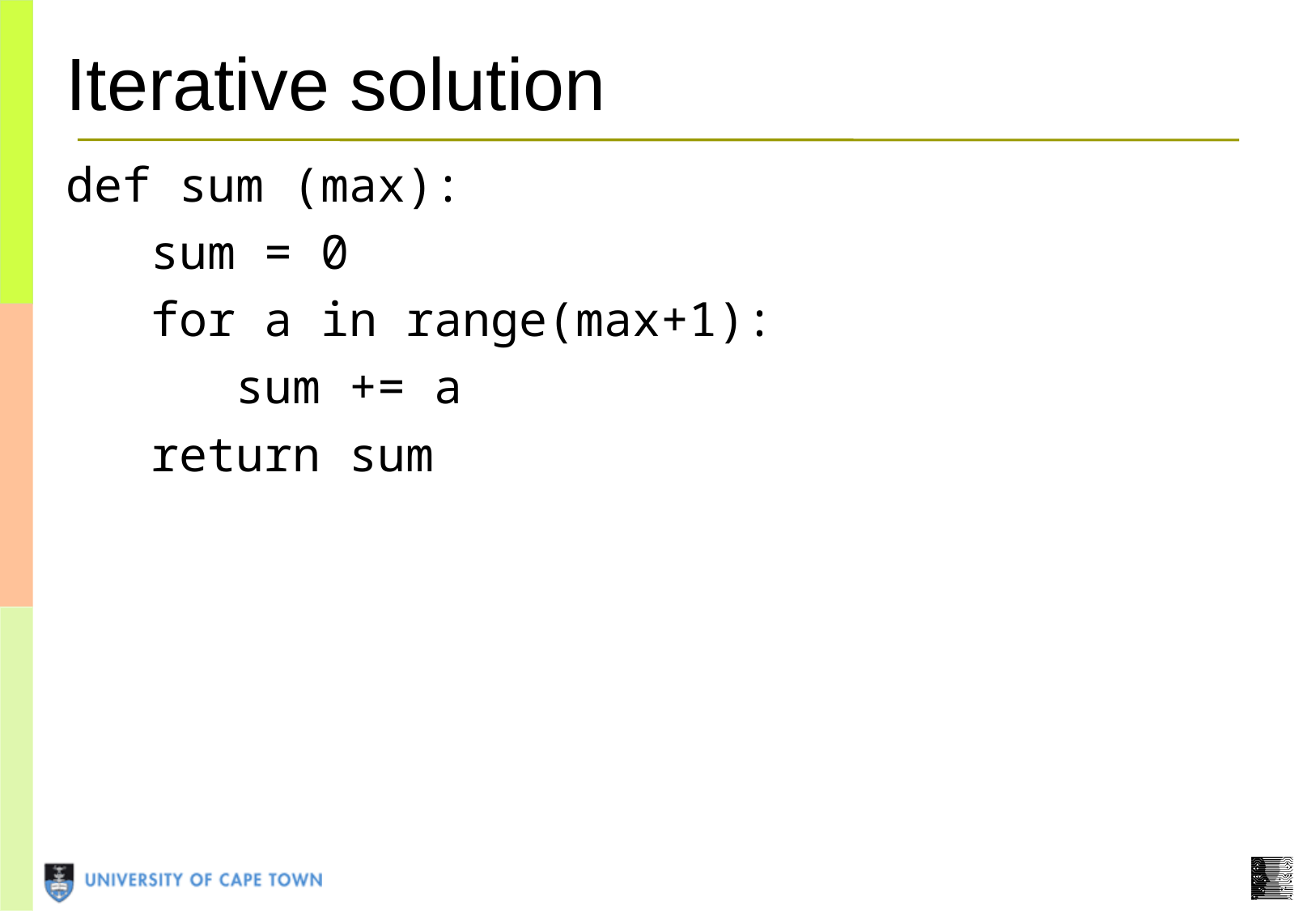

Iterative solution
def sum (max):
   sum = 0
   for a in range(max+1):
      sum += a
   return sum